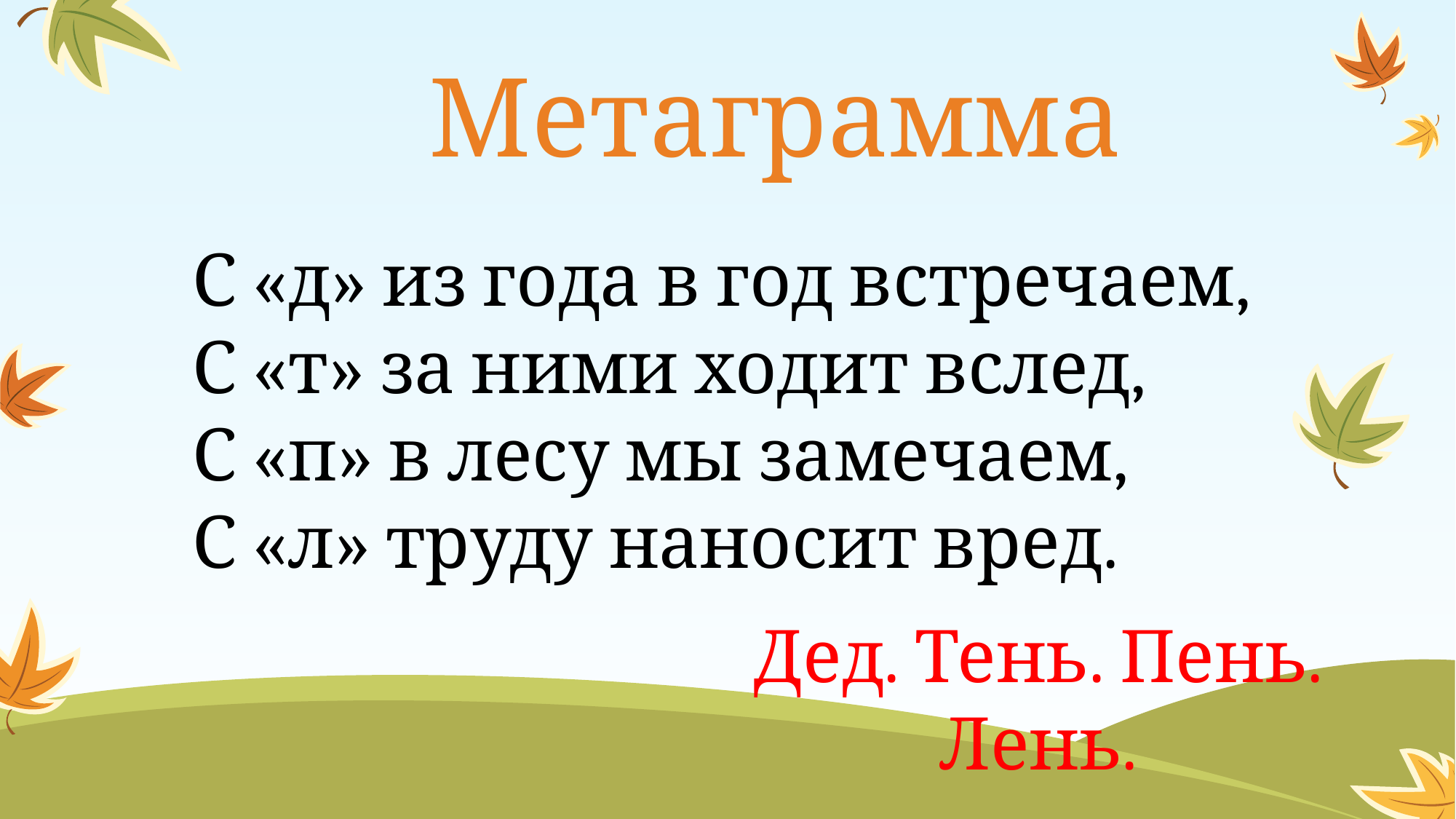

Метаграмма
С «д» из года в год встречаем,
С «т» за ними ходит вслед,
С «п» в лесу мы замечаем,
С «л» труду наносит вред.
Дед. Тень. Пень. Лень.